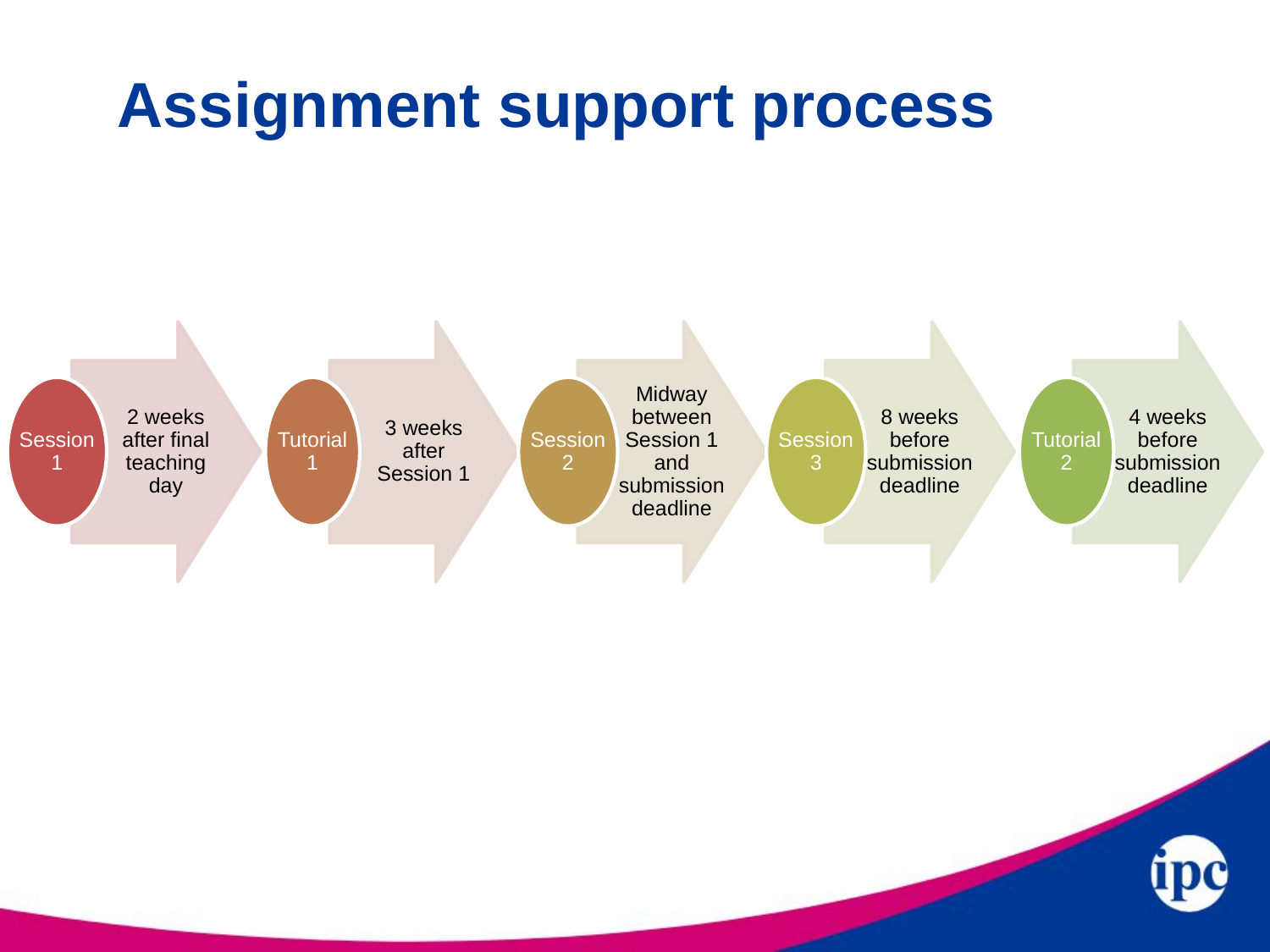

# Assignment support process
2 weeks after final teaching day
3 weeks after Session 1
Midway between Session 1 and submission deadline
8 weeks before submission deadline
4 weeks before submission deadline
Session 1
Tutorial 1
Session 2
Session 3
Tutorial 2